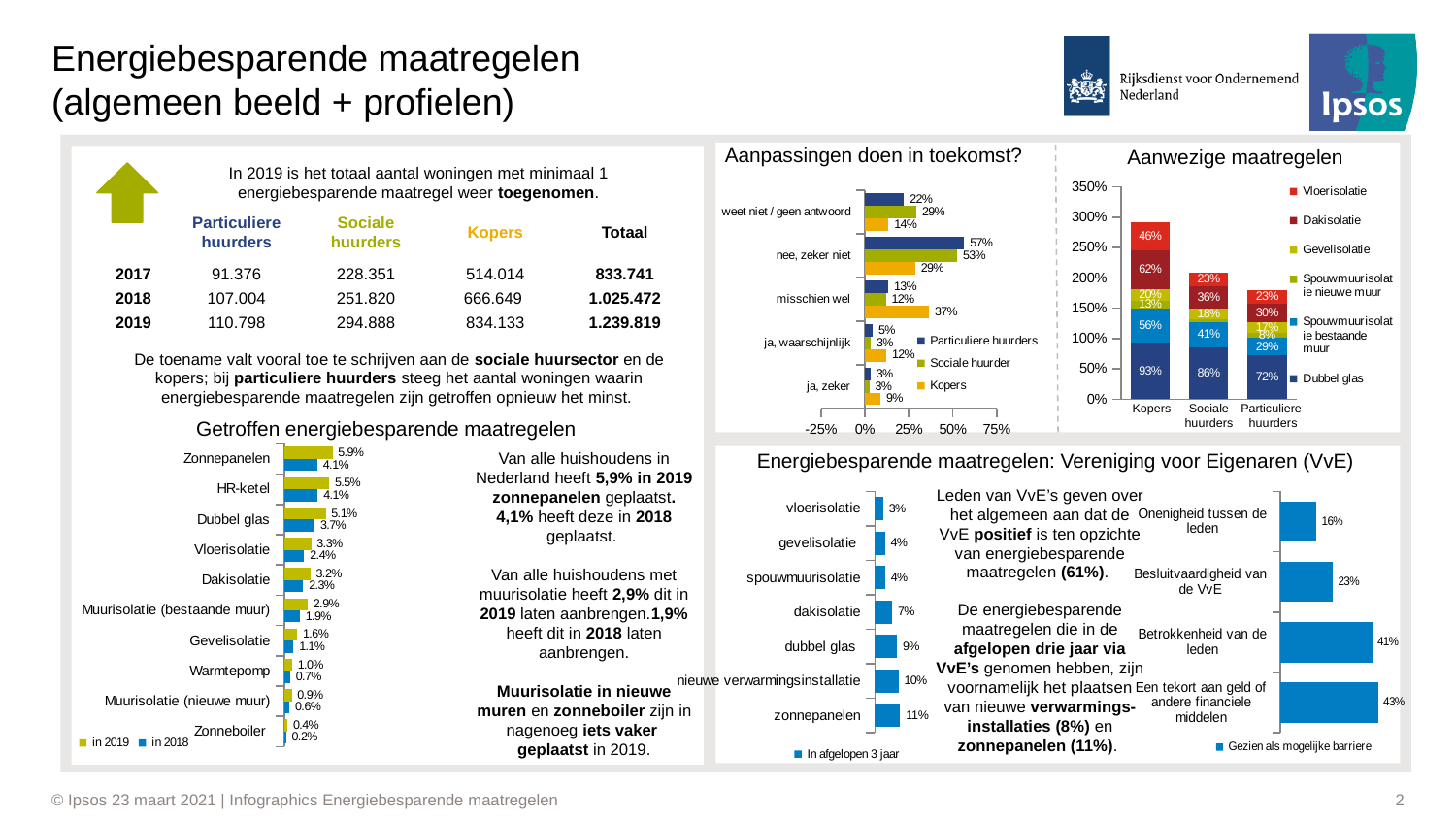

# Energiebesparende maatregelen (algemeen beeld + profielen)

Aanpassingen doen in toekomst?

Aanwezige maatregelen

### Chart

| Category | Dubbel glas | Spouwmuurisolatie bestaande muur | Spouwmuurisolatie nieuwe muur  | Gevelisolatie | Dakisolatie | Vloerisolatie |
|---|---|---|---|---|---|---|
| Koper | 0.9317080598616185 | 0.557582101827026 | 0.1340409826970137 | 0.1983443369173873 | 0.6246541376401524 | 0.4640140753679613 |
| Sociale huur | 0.8601604714299836 | 0.41135385190851514 | 0.04918766240013315 | 0.17843723353206173 | 0.3612875591386529 | 0.2307732344745842 |
| Particuliere huur | 0.7222652059433153 | 0.2949747527891708 | 0.07698009223038339 | 0.17479355311997655 | 0.30298012520390455 | 0.22933159740659387 |

### Chart

| Category | Kopers | Sociale huurder | Particuliere huurders |
|---|---|---|---|
| ja, zeker | 0.0894739067046366 | 0.026141849819721584 | 0.0323738380806699 |
| ja, waarschijnlijk | 0.1223175743555173 | 0.03419599703251343 | 0.04559690679031311 |
| misschien wel | 0.3661198404686184 | 0.11991842219737495 | 0.133461177355303 |
| nee, zeker niet | 0.2869516955123631 | 0.5262937758448905 | 0.5657230522180282 |
| weet niet / geen antwoord | 0.13513698295892823 | 0.29344995510552113 | 0.22284502555569197 |
In 2019 is het totaal aantal woningen met minimaal 1 energiebesparende maatregel weer toegenomen.
Particuliere huurders
Sociale huurders
Kopers
Totaal
2017
91.376
228.351
514.014
833.741
2018
107.004
251.820
666.649
1.025.472
2019
110.798
294.888
834.133
1.239.819
De toename valt vooral toe te schrijven aan de sociale huursector en de kopers; bij particuliere huurders steeg het aantal woningen waarin energiebesparende maatregelen zijn getroffen opnieuw het minst.
Kopers
Sociale
huurders
Particuliere
huurders
Getroffen energiebesparende maatregelen

### Chart

| Category | in 2018 | in 2019 |
|---|---|---|
| Zonneboiler  | 0.002114286461843595 | 0.003869206680716057 |
| Muurisolatie (nieuwe muur) | 0.006294387693081052 | 0.009245245255100983 |
| Warmtepomp | 0.0070484463830939115 | 0.00972523218490454 |
| Gevelisolatie | 0.01138473417889159 | 0.01591968232810378 |
| Muurisolatie (bestaande muur) | 0.019145845445570804 | 0.028759971006634945 |
| Dakisolatie | 0.023246015691473568 | 0.03195545496717811 |
| Vloerisolatie | 0.02444425266830431 | 0.0330413556659355 |
| Dubbel glas | 0.03724785736105581 | 0.05081714657293921 |
| HR-ketel | 0.04104904605653288 | 0.0550202072908664 |
| Zonnepanelen | 0.04066227324632114 | 0.05916375894572468 |
Energiebesparende maatregelen: Vereniging voor Eigenaren (VvE)
Van alle huishoudens in Nederland heeft 5,9% in 2019 zonnepanelen geplaatst. 4,1% heeft deze in 2018 geplaatst.

Van alle huishoudens met muurisolatie heeft 2,9% dit in 2019 laten aanbrengen.1,9% heeft dit in 2018 laten aanbrengen.

Muurisolatie in nieuwe muren en zonneboiler zijn in nagenoeg iets vaker  geplaatst in 2019.

### Chart

| Category | In afgelopen 3 jaar |
|---|---|
| zonnepanelen | 0.10562791884646927 |
| nieuwe verwarmingsinstallatie | 0.09930454089222017 |
| dubbel glas  | 0.0929765458976812 |
| dakisolatie | 0.07301348559422326 |
| spouwmuurisolatie | 0.04314313045572997 |
| gevelisolatie  | 0.04241426704973325 |
| vloerisolatie | 0.034724035807692545 |

### Chart

| Category | Gezien als mogelijke barriere |
|---|---|
| Een tekort aan geld of andere financiele middelen | 0.43455366695600217 |
| Betrokkenheid van de leden | 0.4091075876370197 |
| Besluitvaardigheid van de VvE | 0.2336809208154923 |
| Onenigheid tussen de leden | 0.16112666159587458 |
Leden van VvE’s geven over het algemeen aan dat de VvE positief is ten opzichte van energiebesparende maatregelen (61%).
De energiebesparende maatregelen die in de afgelopen drie jaar via VvE’s genomen hebben, zijn voornamelijk het plaatsen van nieuwe verwarmings-installaties (8%) en zonnepanelen (11%).